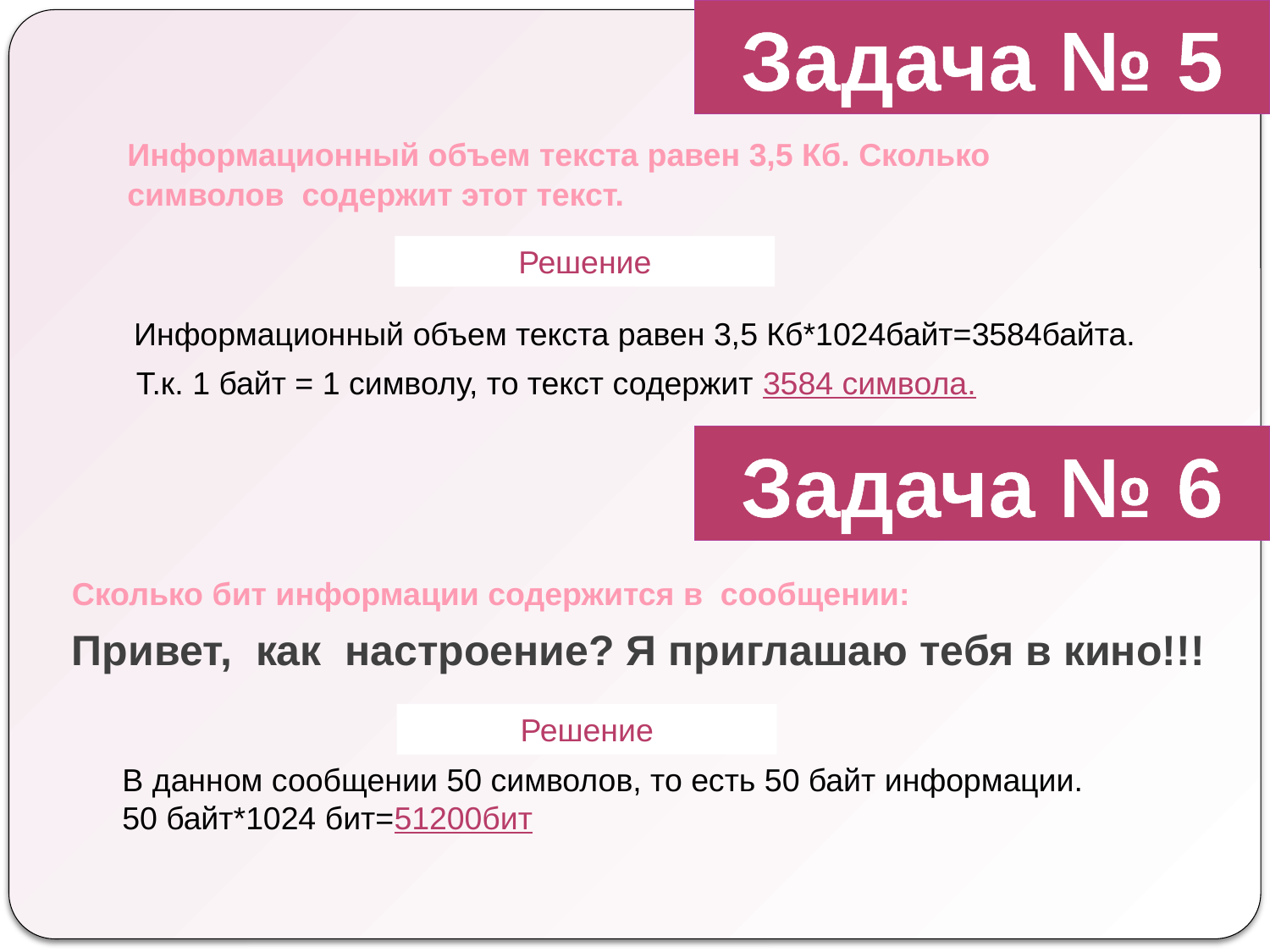

Задача № 5
Информационный объем текста равен 3,5 Кб. Сколько символов  содержит этот текст.
Решение
Информационный объем текста равен 3,5 Кб*1024байт=3584байта.
Т.к. 1 байт = 1 символу, то текст содержит 3584 символа.

Задача № 6
Сколько бит информации содержится в  сообщении:
Привет,  как  настроение? Я приглашаю тебя в кино!!!
Решение
В данном сообщении 50 символов, то есть 50 байт информации.
50 байт*1024 бит=51200бит